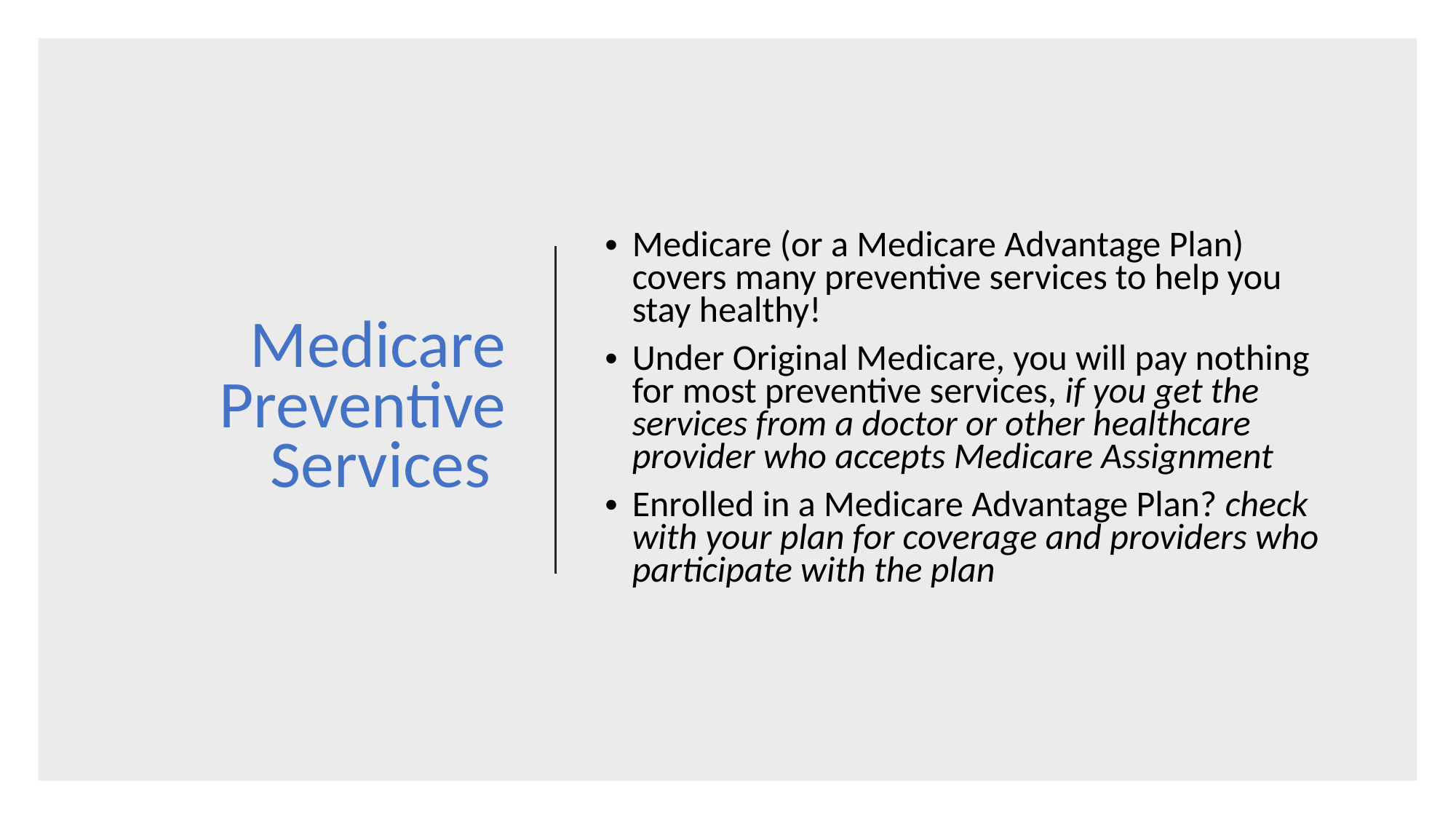

# Medicare Preventive Services
Medicare (or a Medicare Advantage Plan) covers many preventive services to help you stay healthy!
Under Original Medicare, you will pay nothing for most preventive services, if you get the services from a doctor or other healthcare provider who accepts Medicare Assignment
Enrolled in a Medicare Advantage Plan? check with your plan for coverage and providers who participate with the plan